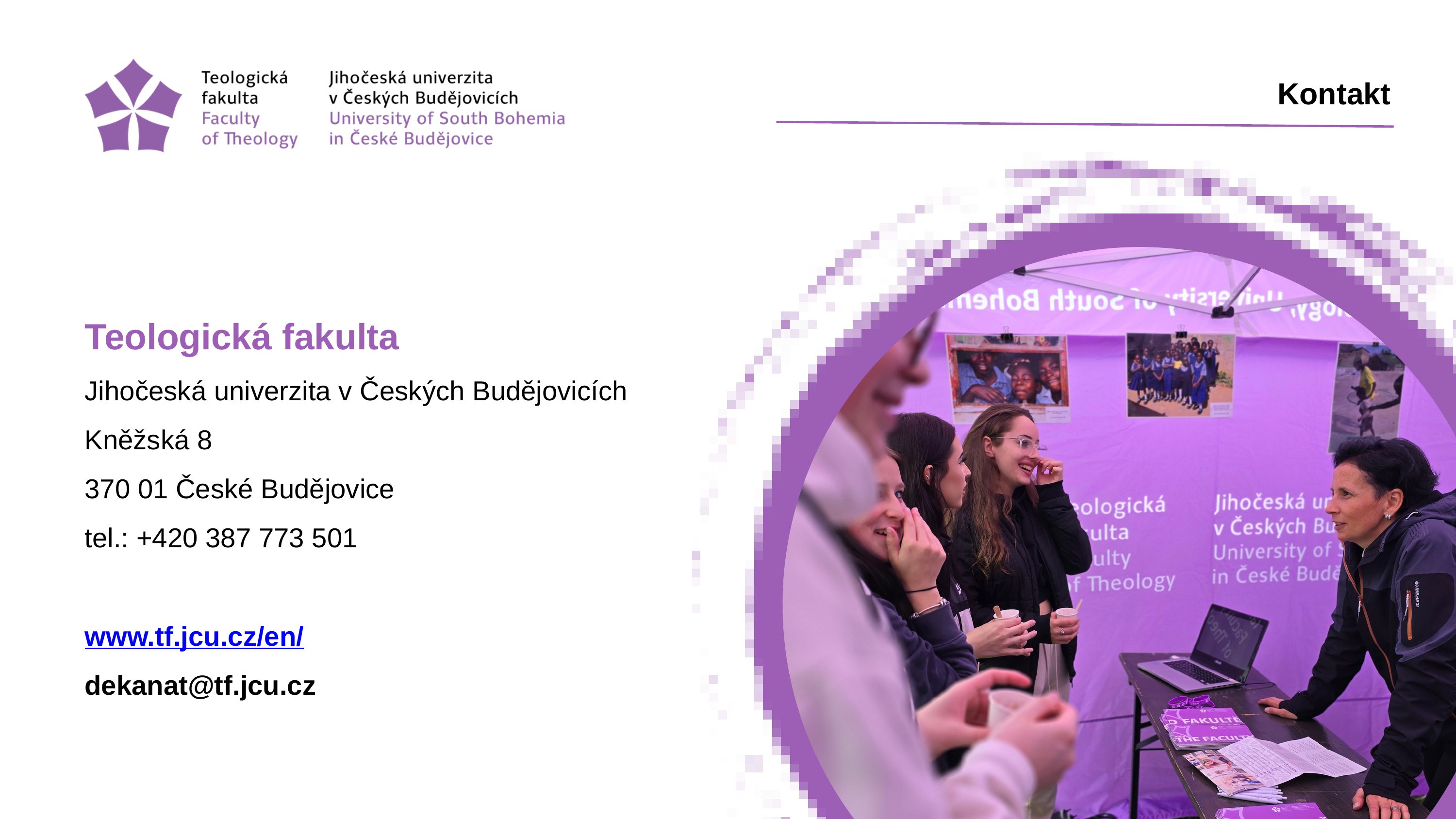

Kontakt

Teologická fakulta
Jihočeská univerzita v Českých Budějovicích
Kněžská 8
370 01 České Budějovice
tel.: +420 387 773 501

www.tf.jcu.cz/en/
dekanat@tf.jcu.cz